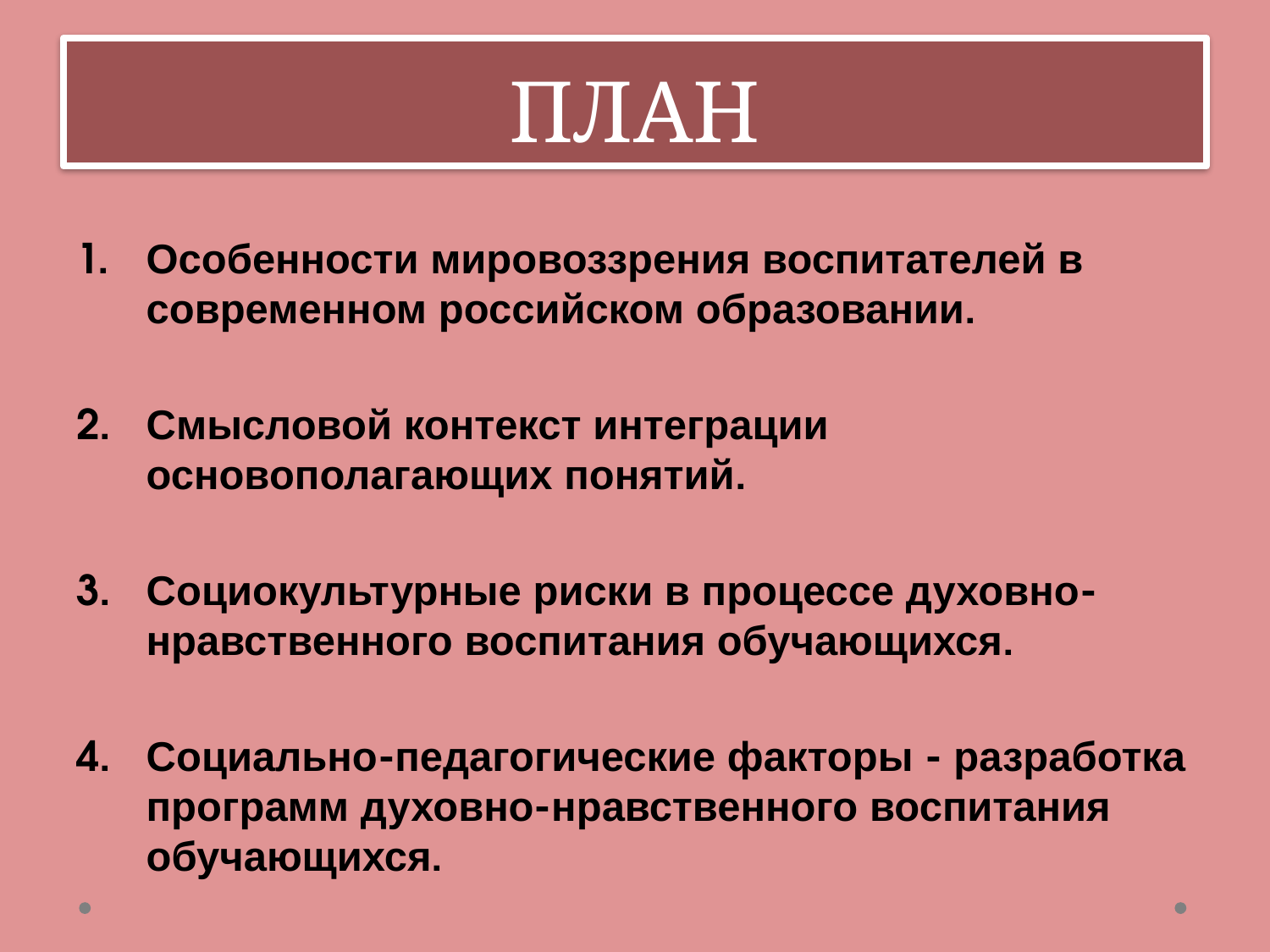

# ПЛАН
Особенности мировоззрения воспитателей в современном российском образовании.

Смысловой контекст интеграции основополагающих понятий.

Социокультурные риски в процессе духовно-нравственного воспитания обучающихся.

Социально-педагогические факторы - разработка программ духовно-нравственного воспитания обучающихся.